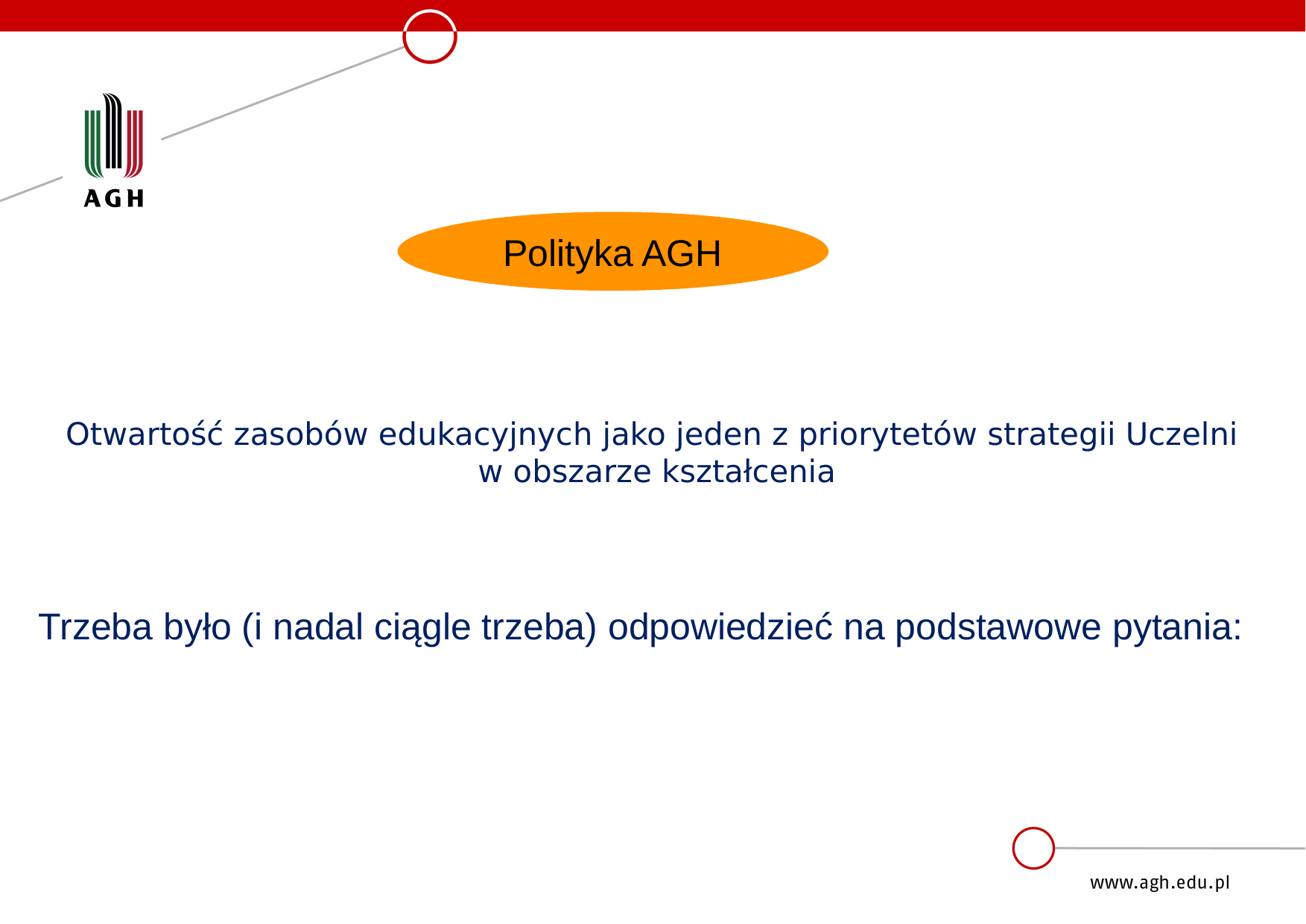

Polityka AGH
Otwartość zasobów edukacyjnych jako jeden z priorytetów strategii Uczelni
w obszarze kształcenia
Trzeba było (i nadal ciągle trzeba) odpowiedzieć na podstawowe pytania: